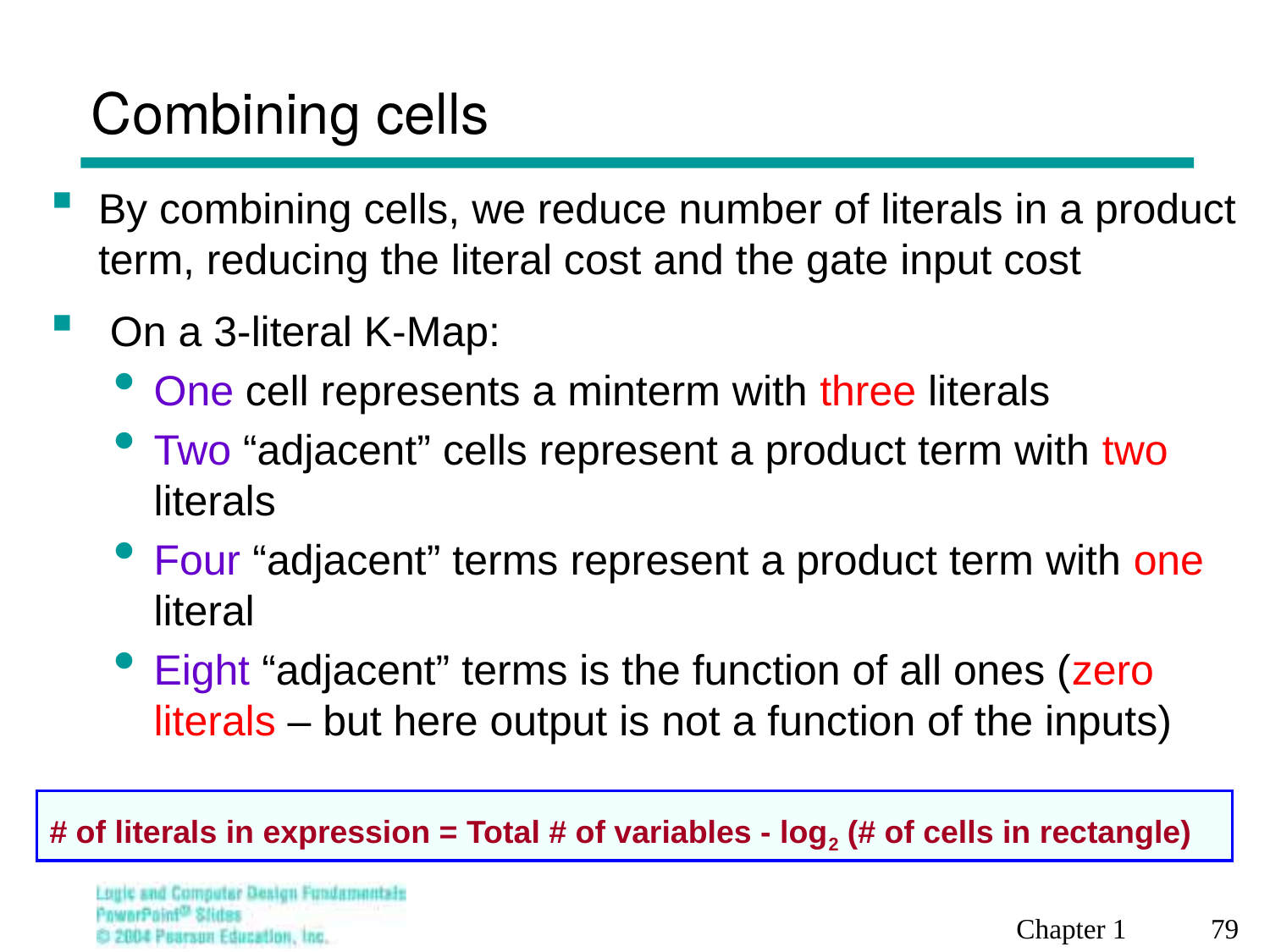

# Combining cells
By combining cells, we reduce number of literals in a product term, reducing the literal cost and the gate input cost
 On a 3-literal K-Map:
One cell represents a minterm with three literals
Two “adjacent” cells represent a product term with two literals
Four “adjacent” terms represent a product term with one literal
Eight “adjacent” terms is the function of all ones (zero literals – but here output is not a function of the inputs)
# of literals in expression = Total # of variables - log2 (# of cells in rectangle)
Chapter 1            79